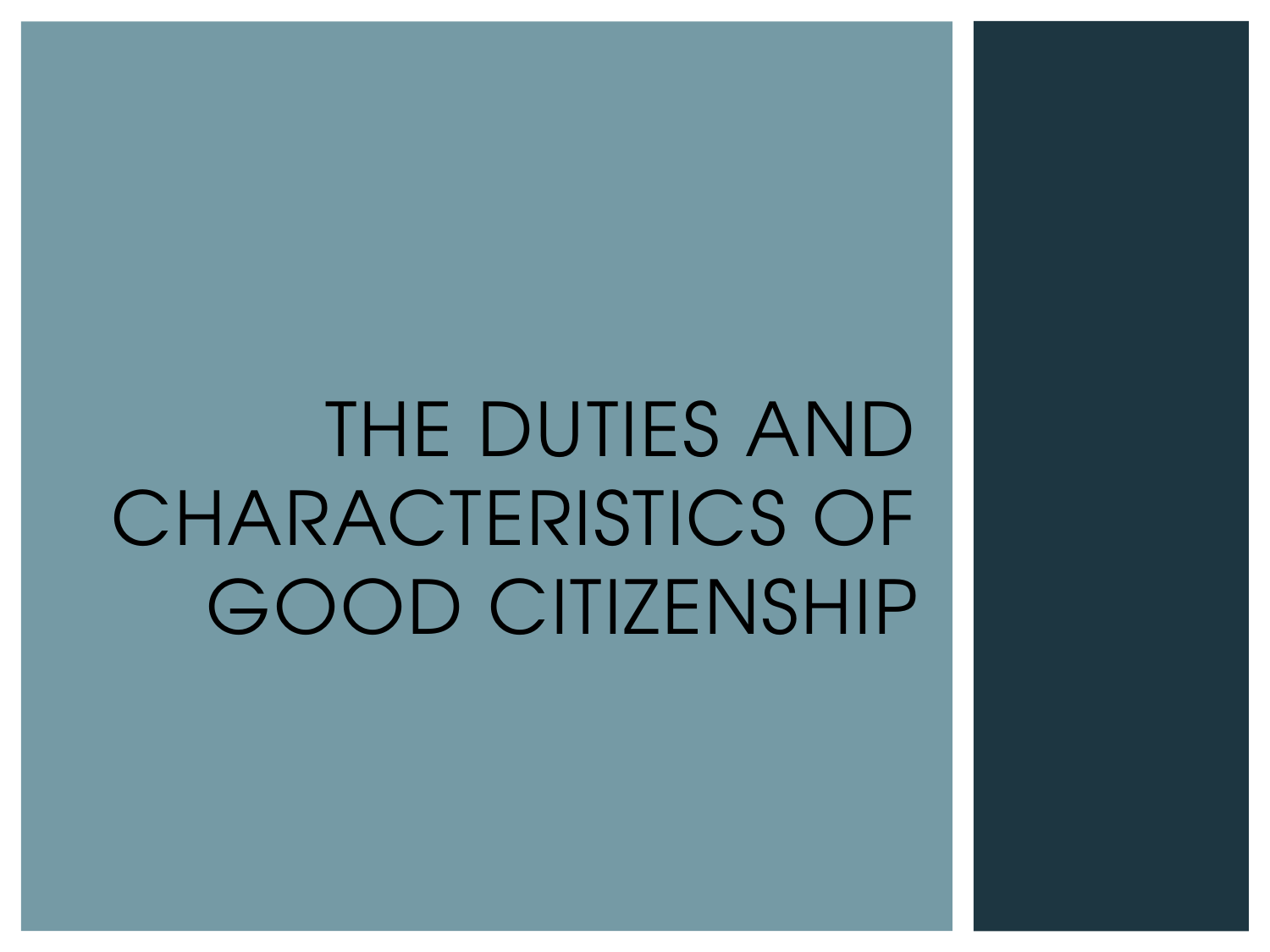

# The duties and characteristics of good citizenship